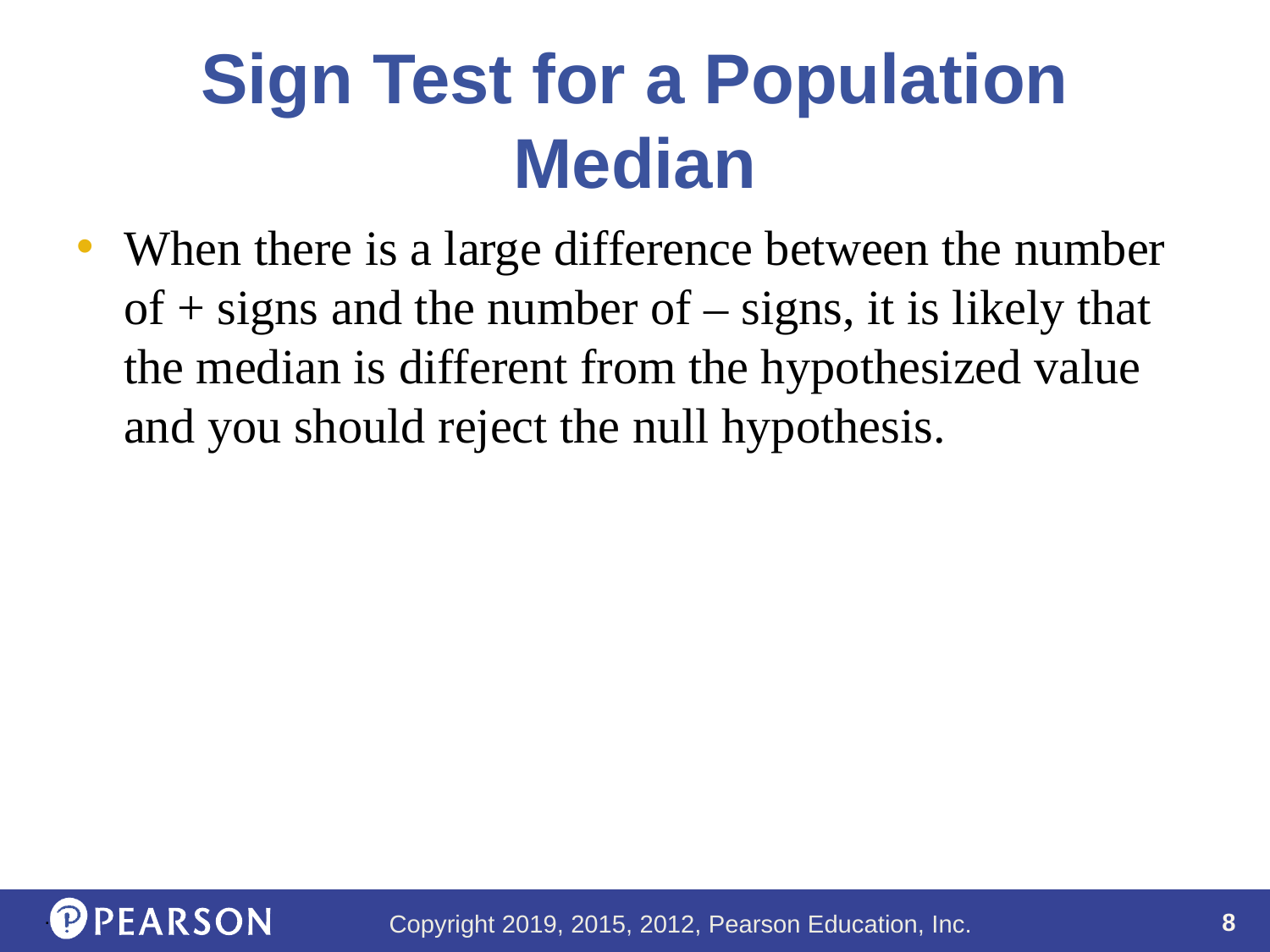

# Sign Test for a Population Median
When there is a large difference between the number of + signs and the number of – signs, it is likely that the median is different from the hypothesized value and you should reject the null hypothesis.
.